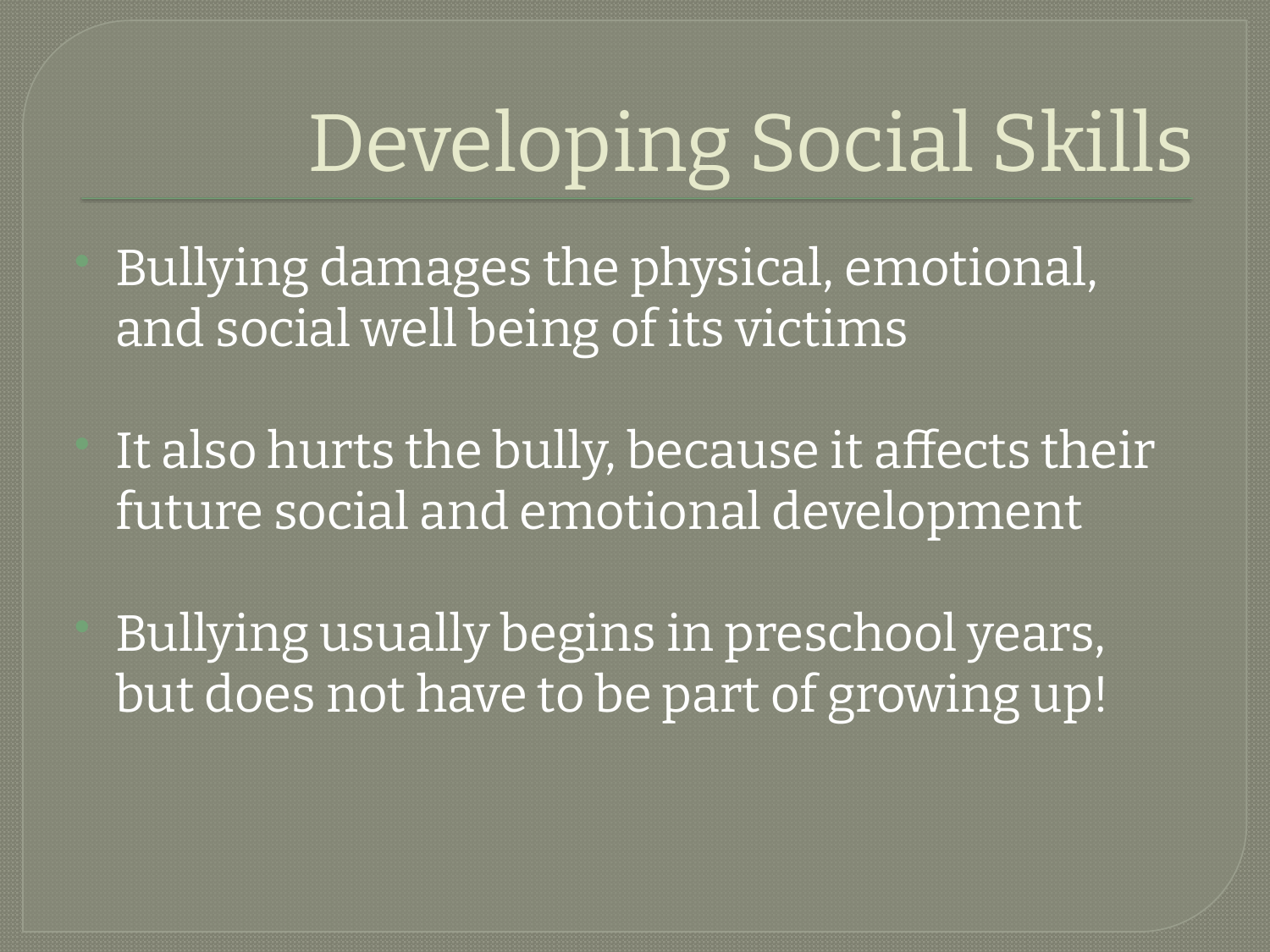

# Developing Social Skills
Bullying damages the physical, emotional, and social well being of its victims

It also hurts the bully, because it affects their future social and emotional development

Bullying usually begins in preschool years, but does not have to be part of growing up!